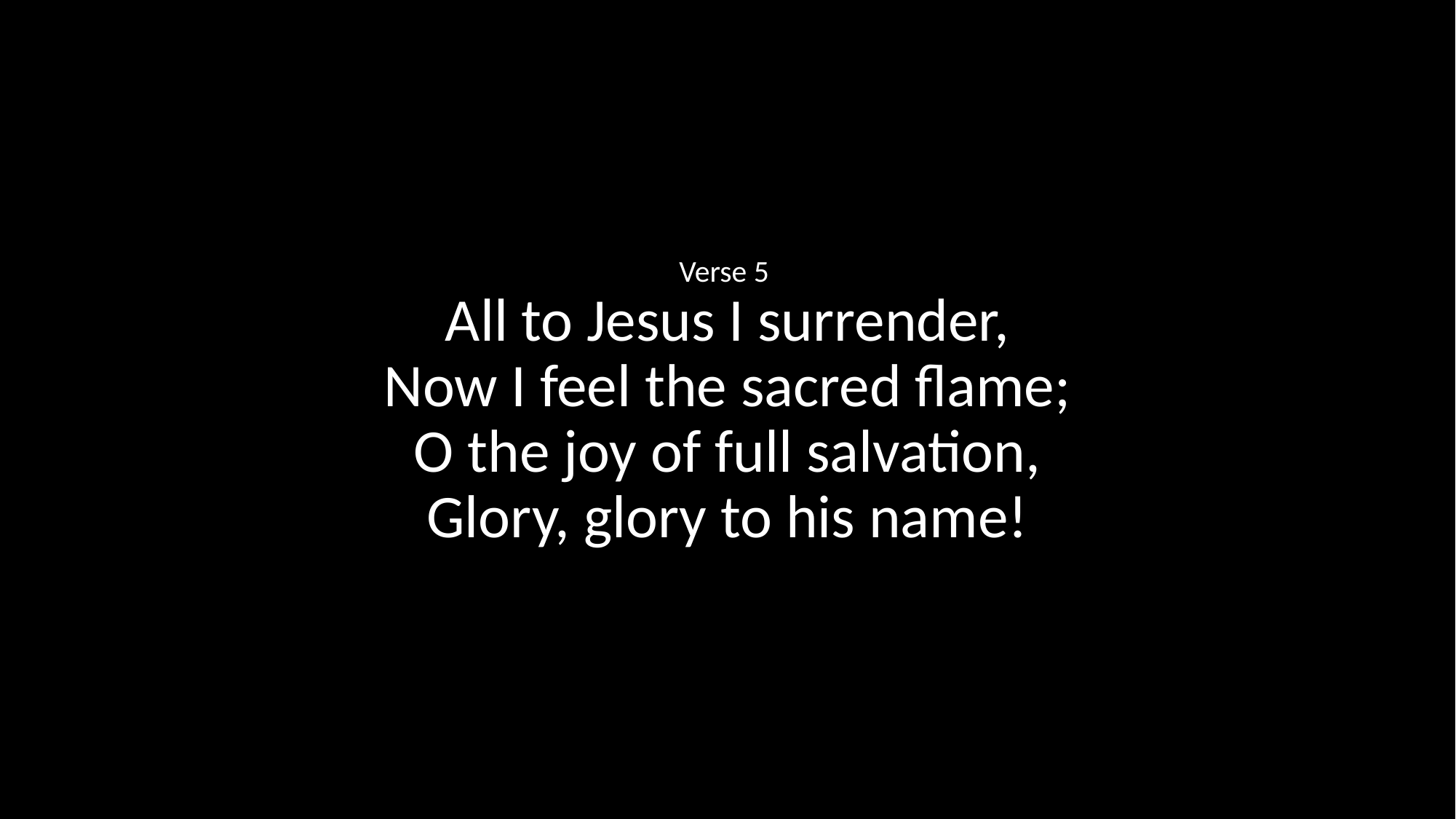

Verse 5
All to Jesus I surrender,
Now I feel the sacred flame;
O the joy of full salvation,
Glory, glory to his name!